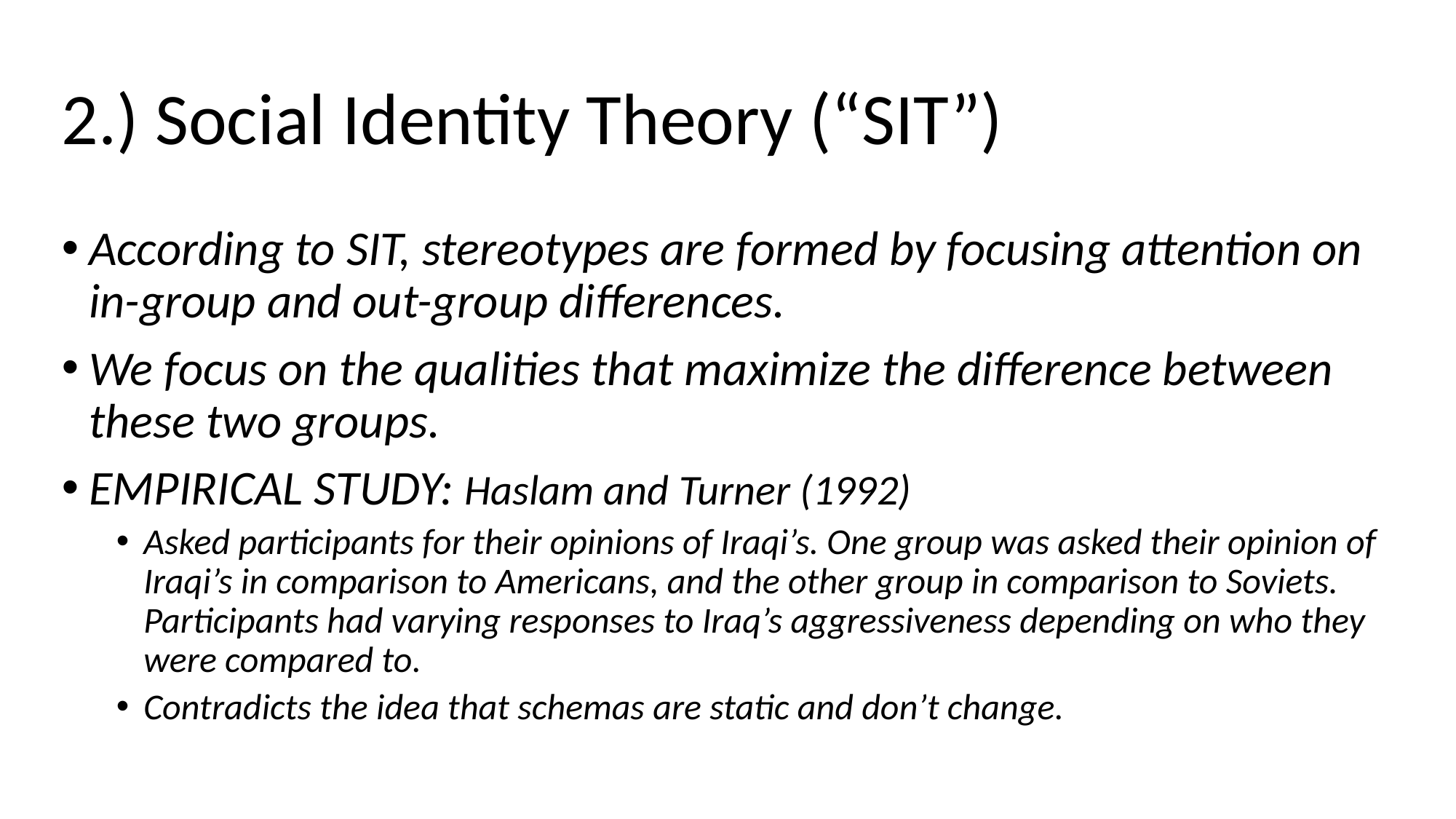

# 2.) Social Identity Theory (“SIT”)
According to SIT, stereotypes are formed by focusing attention on in-group and out-group differences.
We focus on the qualities that maximize the difference between these two groups.
EMPIRICAL STUDY: Haslam and Turner (1992)
Asked participants for their opinions of Iraqi’s. One group was asked their opinion of Iraqi’s in comparison to Americans, and the other group in comparison to Soviets. Participants had varying responses to Iraq’s aggressiveness depending on who they were compared to.
Contradicts the idea that schemas are static and don’t change.